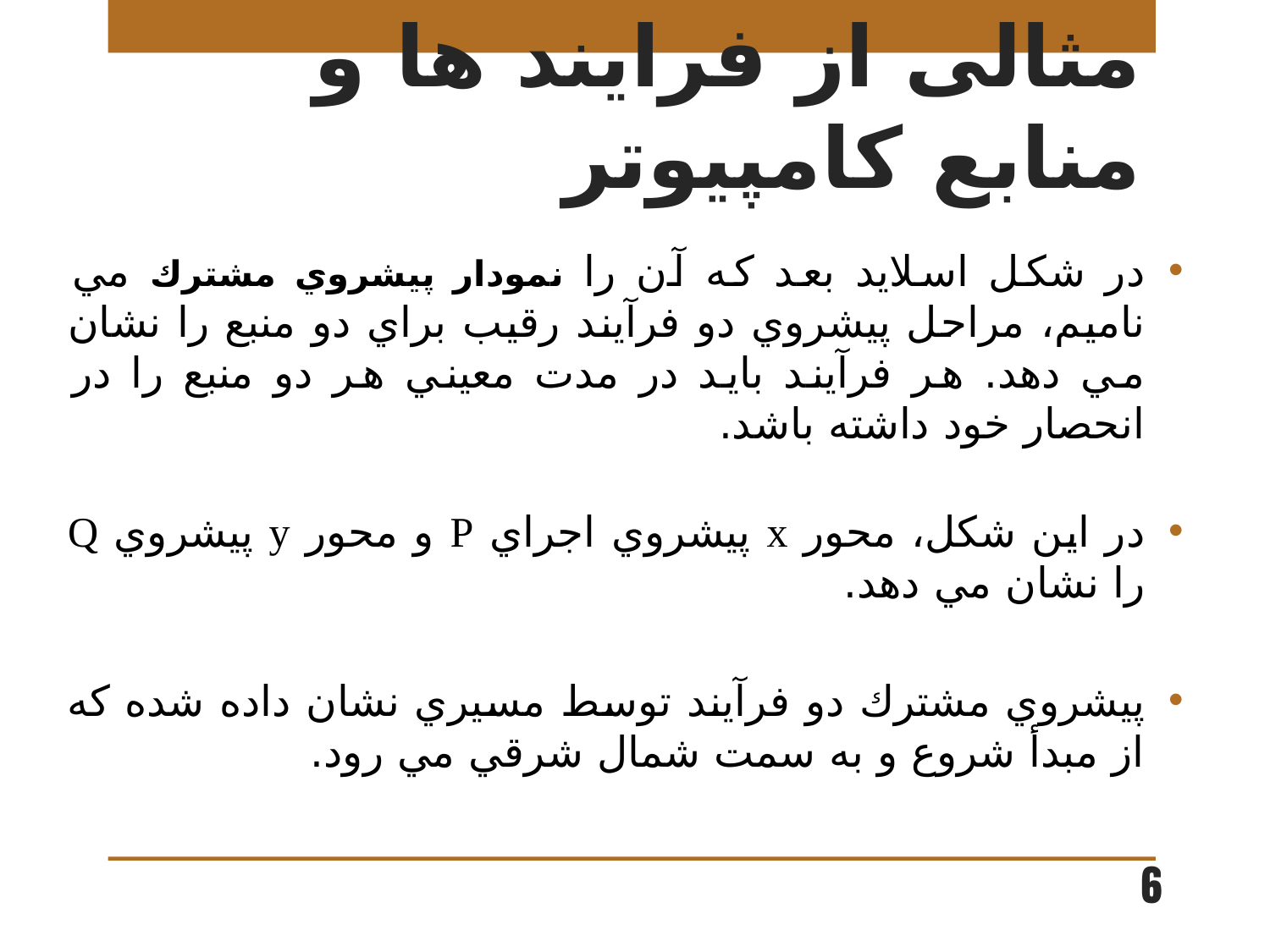

# مثالی از فرایند ها و منابع کامپیوتر
در شکل اسلاید بعد كه آن را نمودار پيشروي مشترك مي ناميم، مراحل پيشروي دو فرآيند رقيب براي دو منبع را نشان مي دهد. هر فرآيند بايد در مدت معيني هر دو منبع را در انحصار خود داشته باشد.

در این شکل، محور x پيشروي اجراي P و محور y پيشروي Q را نشان مي دهد.

پيشروي مشترك دو فرآيند توسط مسيري نشان داده شده كه از مبدأ شروع و به سمت شمال شرقي مي رود.

6